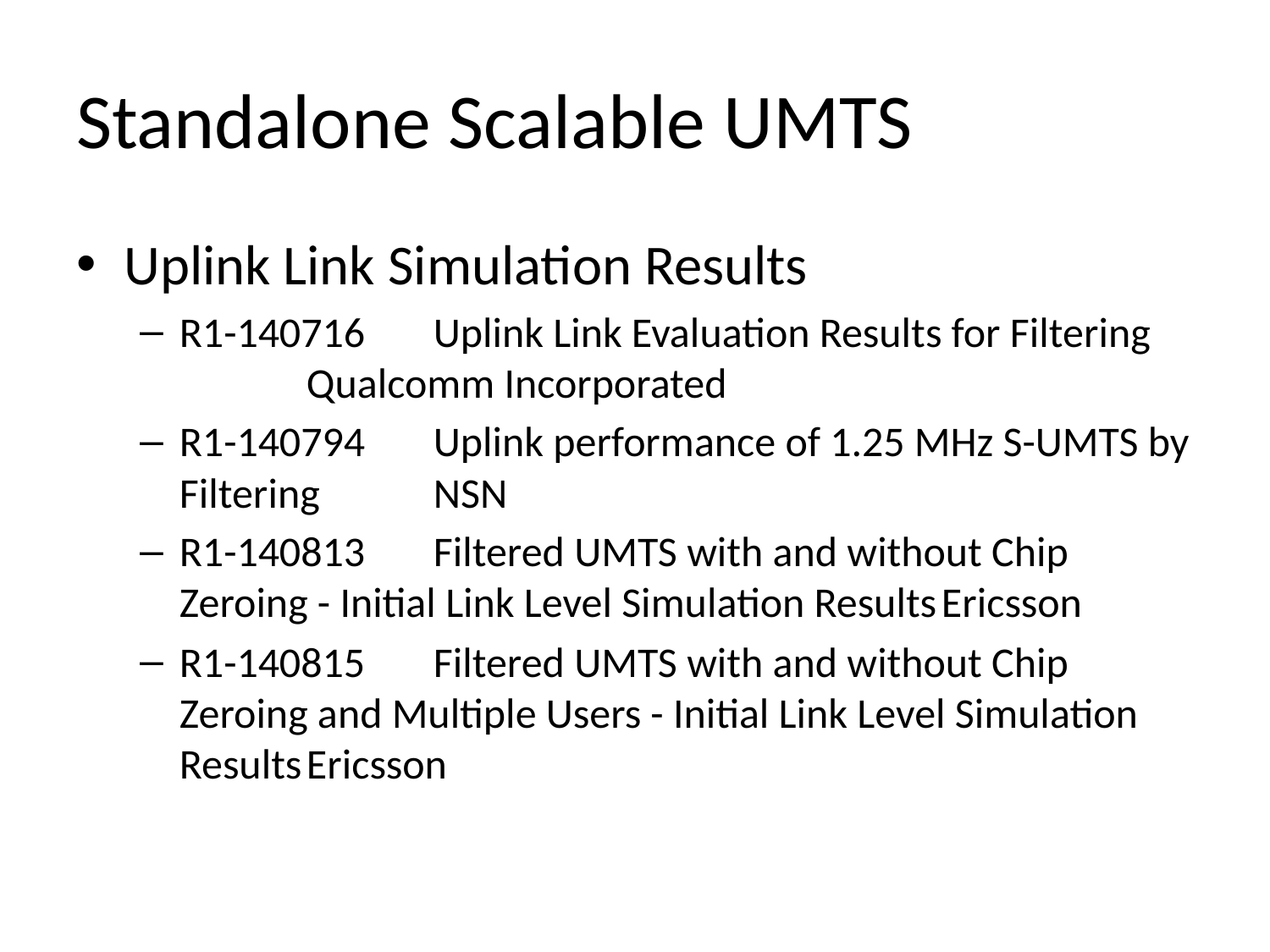

# Standalone Scalable UMTS
Uplink Link Simulation Results
R1-140716	Uplink Link Evaluation Results for Filtering	Qualcomm Incorporated
R1-140794	Uplink performance of 1.25 MHz S-UMTS by Filtering	NSN
R1-140813	Filtered UMTS with and without Chip Zeroing - Initial Link Level Simulation Results	Ericsson
R1-140815	Filtered UMTS with and without Chip Zeroing and Multiple Users - Initial Link Level Simulation Results	Ericsson